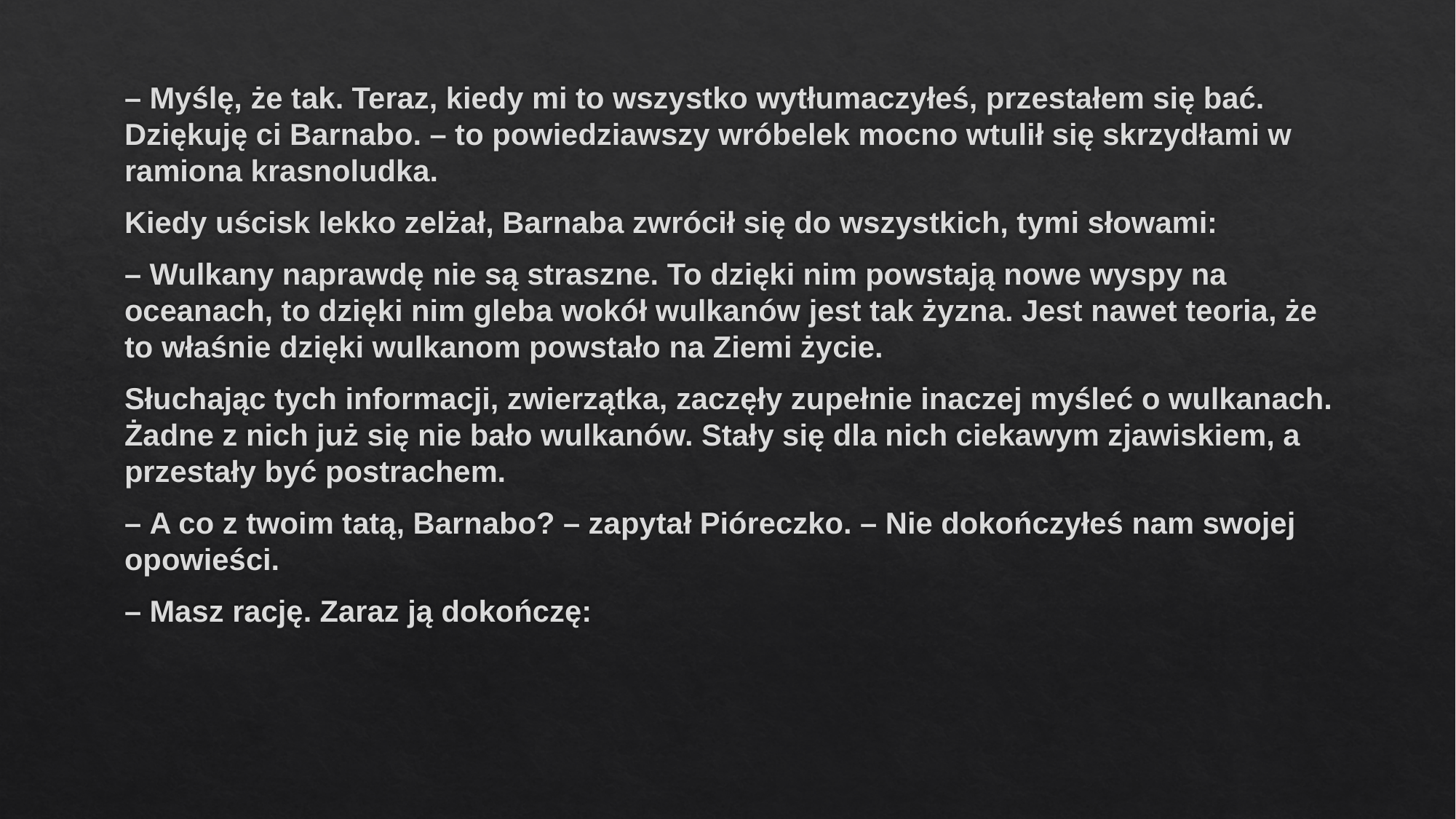

#
– Myślę, że tak. Teraz, kiedy mi to wszystko wytłumaczyłeś, przestałem się bać. Dziękuję ci Barnabo. – to powiedziawszy wróbelek mocno wtulił się skrzydłami w ramiona krasnoludka.
Kiedy uścisk lekko zelżał, Barnaba zwrócił się do wszystkich, tymi słowami:
– Wulkany naprawdę nie są straszne. To dzięki nim powstają nowe wyspy na oceanach, to dzięki nim gleba wokół wulkanów jest tak żyzna. Jest nawet teoria, że to właśnie dzięki wulkanom powstało na Ziemi życie.
Słuchając tych informacji, zwierzątka, zaczęły zupełnie inaczej myśleć o wulkanach. Żadne z nich już się nie bało wulkanów. Stały się dla nich ciekawym zjawiskiem, a przestały być postrachem.
– A co z twoim tatą, Barnabo? – zapytał Pióreczko. – Nie dokończyłeś nam swojej opowieści.
– Masz rację. Zaraz ją dokończę: